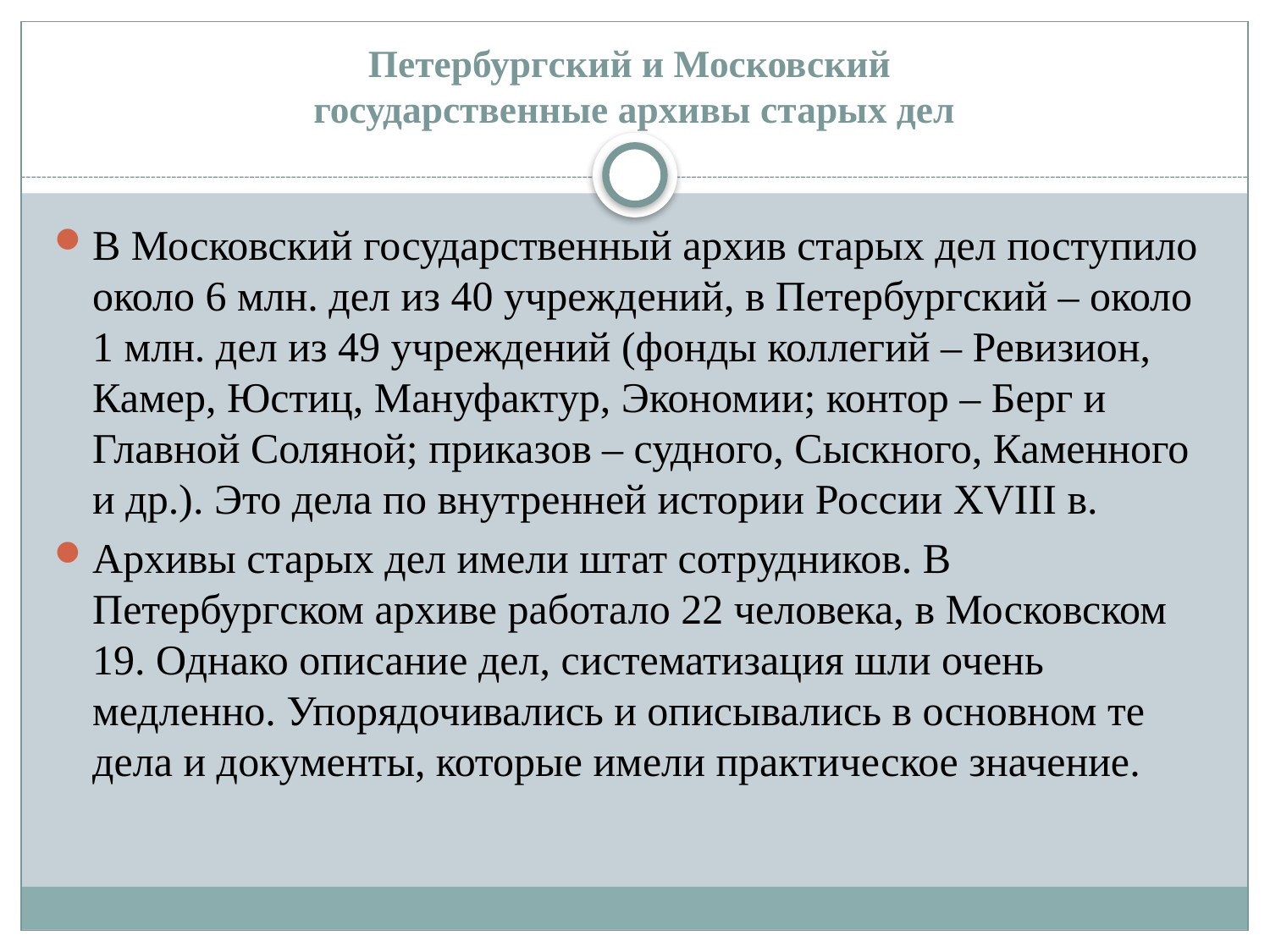

# Петербургский и Московский государственные архивы старых дел
В Московский государственный архив старых дел поступило около 6 млн. дел из 40 учреждений, в Петербургский – около 1 млн. дел из 49 учреждений (фонды коллегий – Ревизион, Камер, Юстиц, Мануфактур, Экономии; контор – Берг и Главной Соляной; приказов – судного, Сыскного, Каменного и др.). Это дела по внутренней истории России XVIII в.
Архивы старых дел имели штат сотрудников. В Петербургском архиве работало 22 человека, в Московском 19. Однако описание дел, систематизация шли очень медленно. Упорядочивались и описывались в основном те дела и документы, которые имели практическое значение.